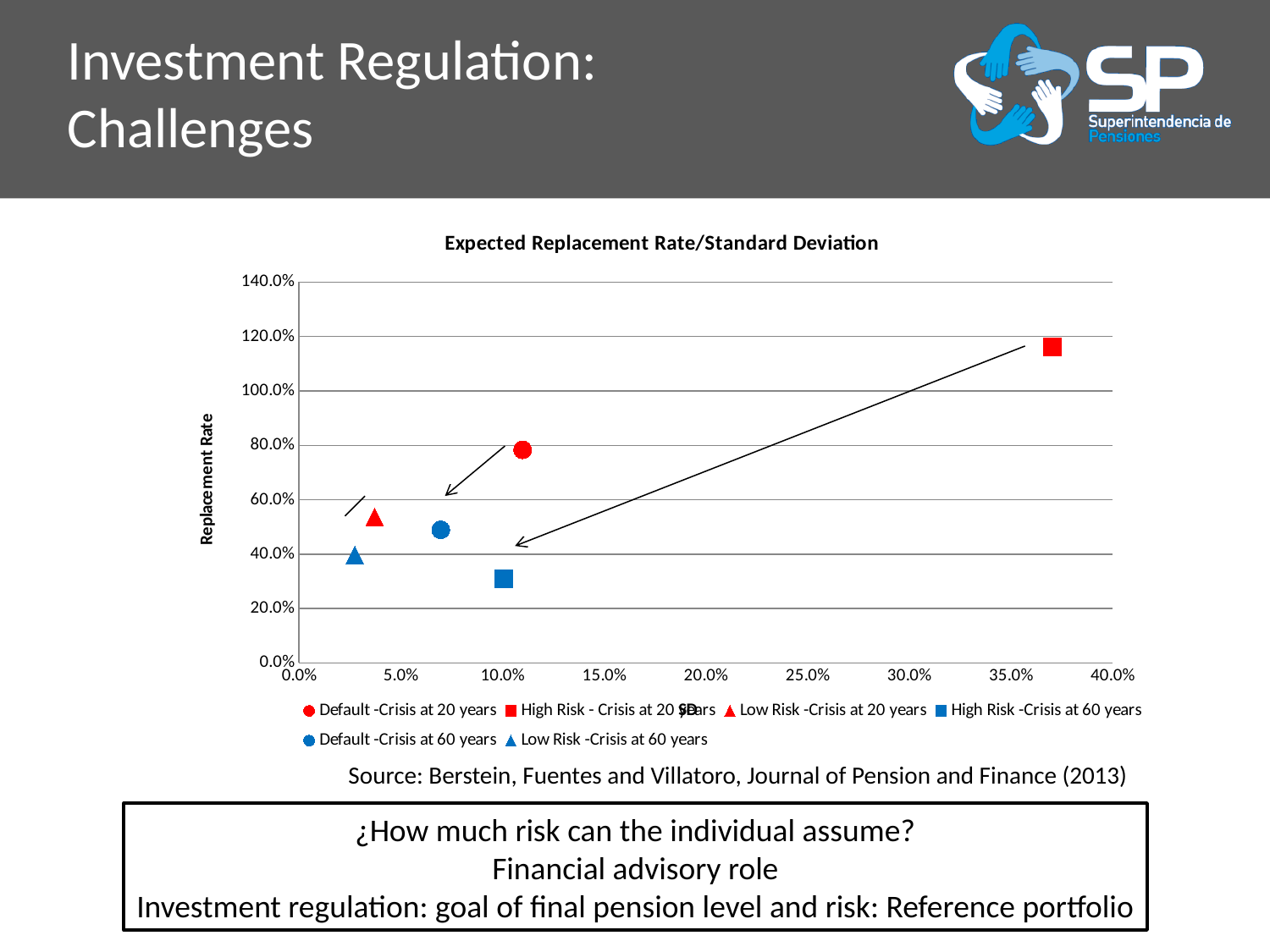

# Investment Regulation: Challenges

### Chart: Expected Replacement Rate/Standard Deviation

| Category | Default -Crisis at 20 years | High Risk - Crisis at 20 years | Low Risk -Crisis at 20 years | High Risk -Crisis at 60 years | Default -Crisis at 60 years | Low Risk -Crisis at 60 years |
|---|---|---|---|---|---|---|
Source: Berstein, Fuentes and Villatoro, Journal of Pension and Finance (2013)
¿How much risk can the individual assume?
Financial advisory role
Investment regulation: goal of final pension level and risk: Reference portfolio